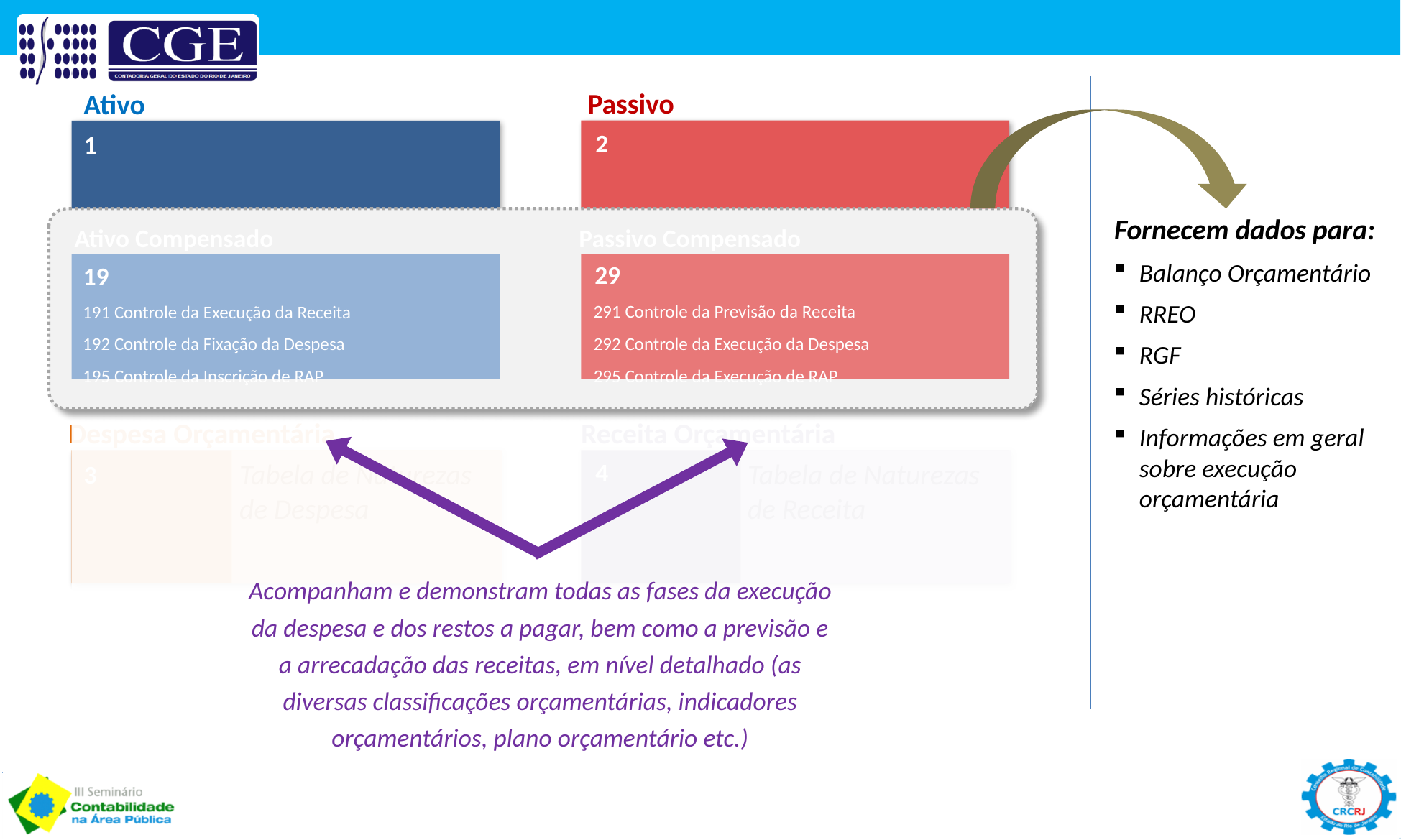

Passivo
Ativo

2

1
Fornecem dados para:
Balanço Orçamentário
RREO
RGF
Séries históricas
Informações em geral sobre execução orçamentária

Ativo Compensado
Passivo Compensado
29
19

291 Controle da Previsão da Receita
292 Controle da Execução da Despesa
295 Controle da Execução de RAP
191 Controle da Execução da Receita
192 Controle da Fixação da Despesa
195 Controle da Inscrição de RAP

Despesa Orçamentária
Receita Orçamentária
Tabela de Naturezas de Despesa
Tabela de Naturezas de Receita

4
3
Acompanham e demonstram todas as fases da execução da despesa e dos restos a pagar, bem como a previsão e a arrecadação das receitas, em nível detalhado (as diversas classificações orçamentárias, indicadores orçamentários, plano orçamentário etc.)